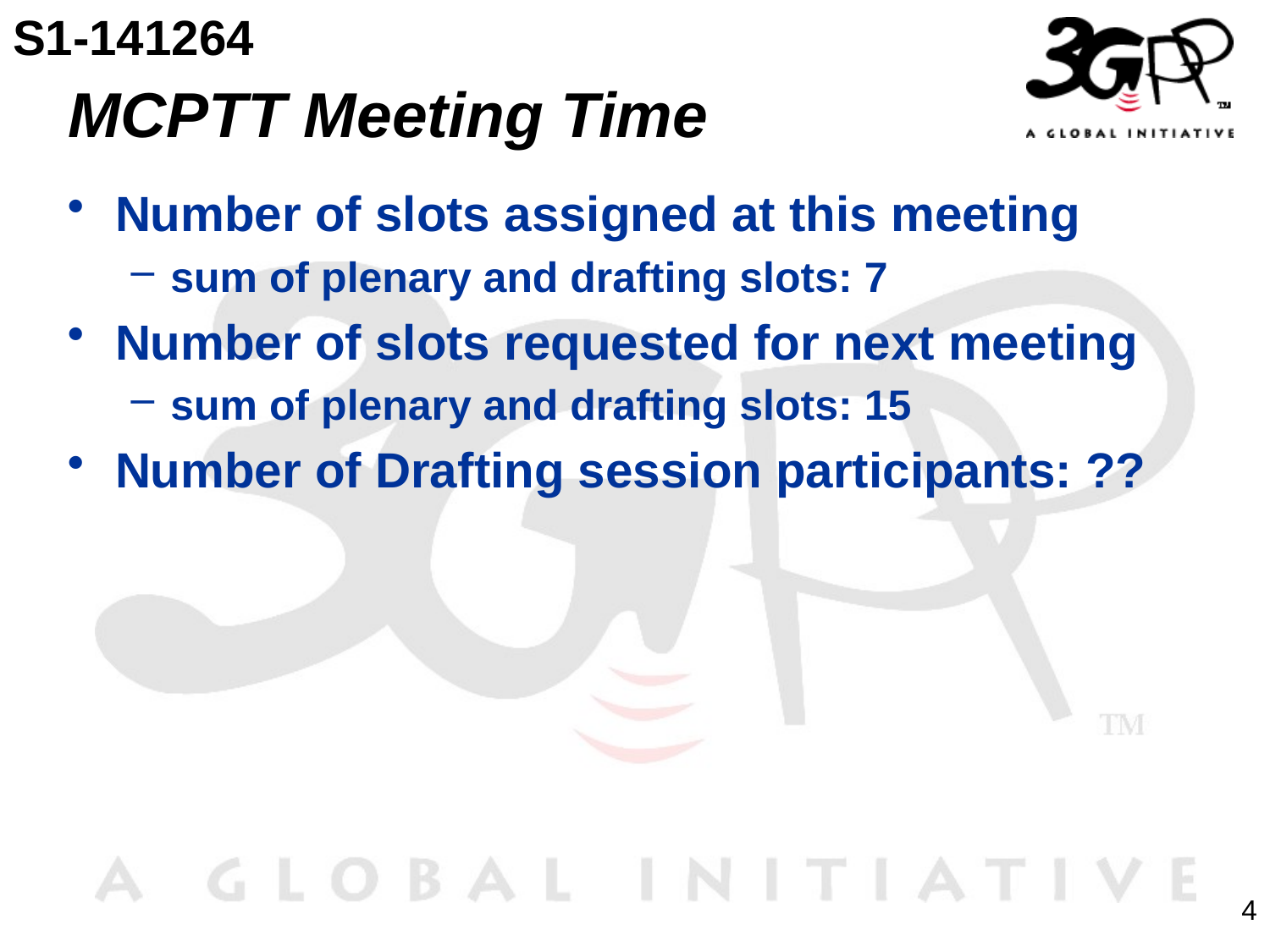

S1-141264
# MCPTT Meeting Time
Number of slots assigned at this meeting
sum of plenary and drafting slots: 7
Number of slots requested for next meeting
sum of plenary and drafting slots: 15
Number of Drafting session participants: ??
4